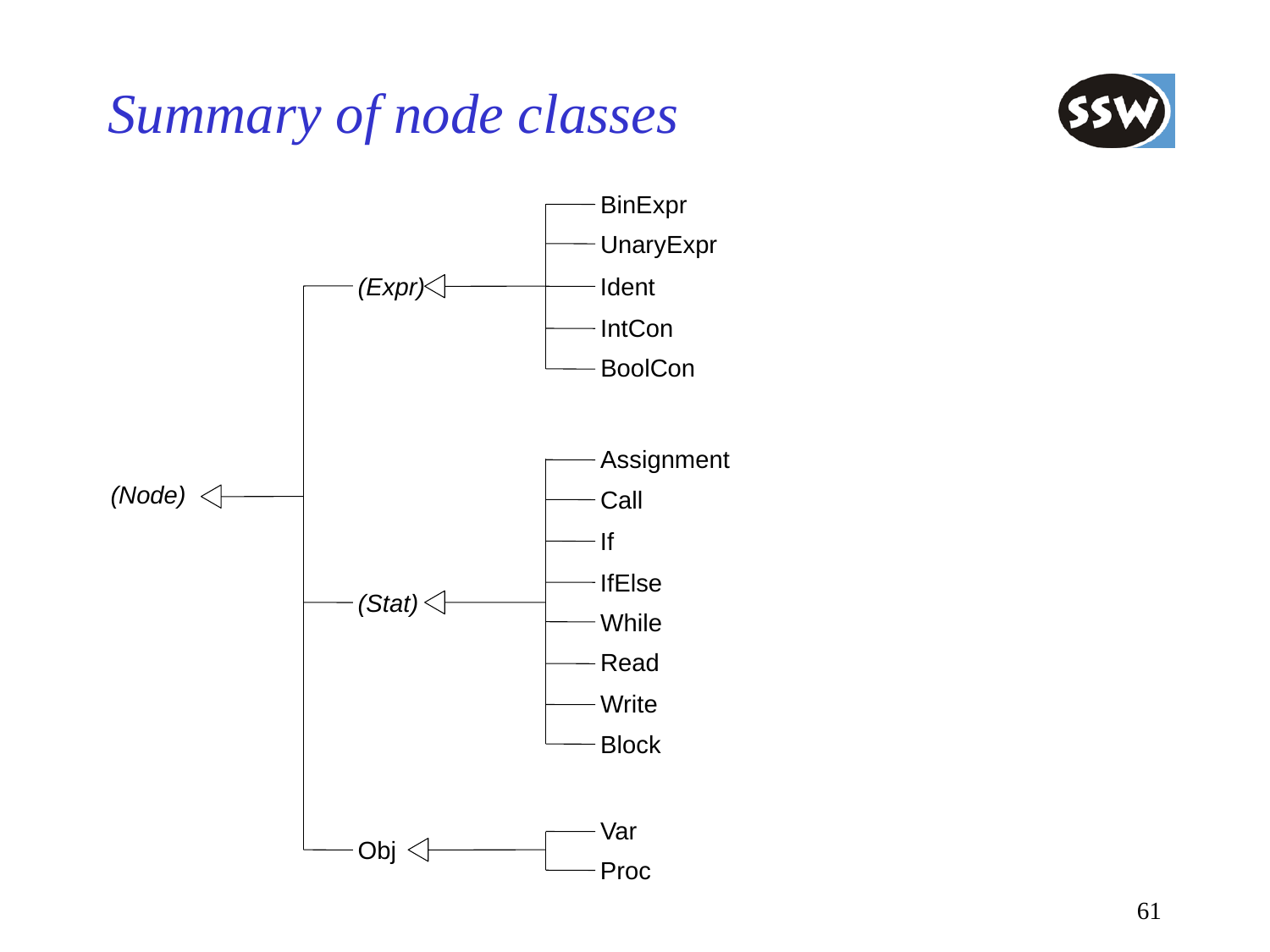

# Summary of node classes
BinExpr
UnaryExpr
(Expr)
Ident

IntCon
BoolCon
Assignment
(Node)
Call

If
IfElse
(Stat)

While
Read
Write
Block
Var
Obj

Proc
61